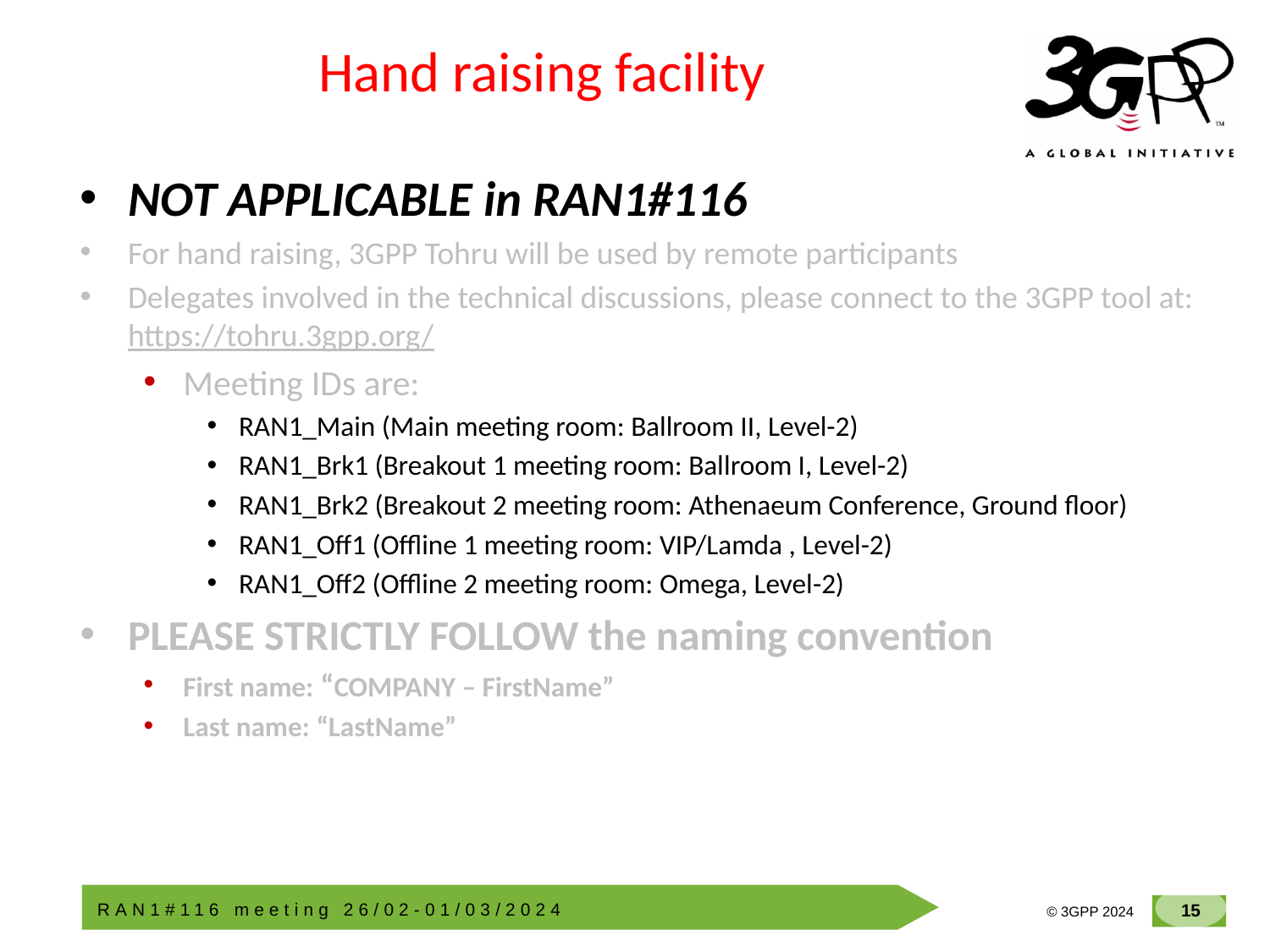

# Hand raising facility
NOT APPLICABLE in RAN1#116
For hand raising, 3GPP Tohru will be used by remote participants
Delegates involved in the technical discussions, please connect to the 3GPP tool at: https://tohru.3gpp.org/
Meeting IDs are:
RAN1_Main (Main meeting room: Ballroom II, Level-2)
RAN1_Brk1 (Breakout 1 meeting room: Ballroom I, Level-2)
RAN1_Brk2 (Breakout 2 meeting room: Athenaeum Conference, Ground floor)
RAN1_Off1 (Offline 1 meeting room: VIP/Lamda , Level-2)
RAN1_Off2 (Offline 2 meeting room: Omega, Level-2)
PLEASE STRICTLY FOLLOW the naming convention
First name: “COMPANY – FirstName”
Last name: “LastName”